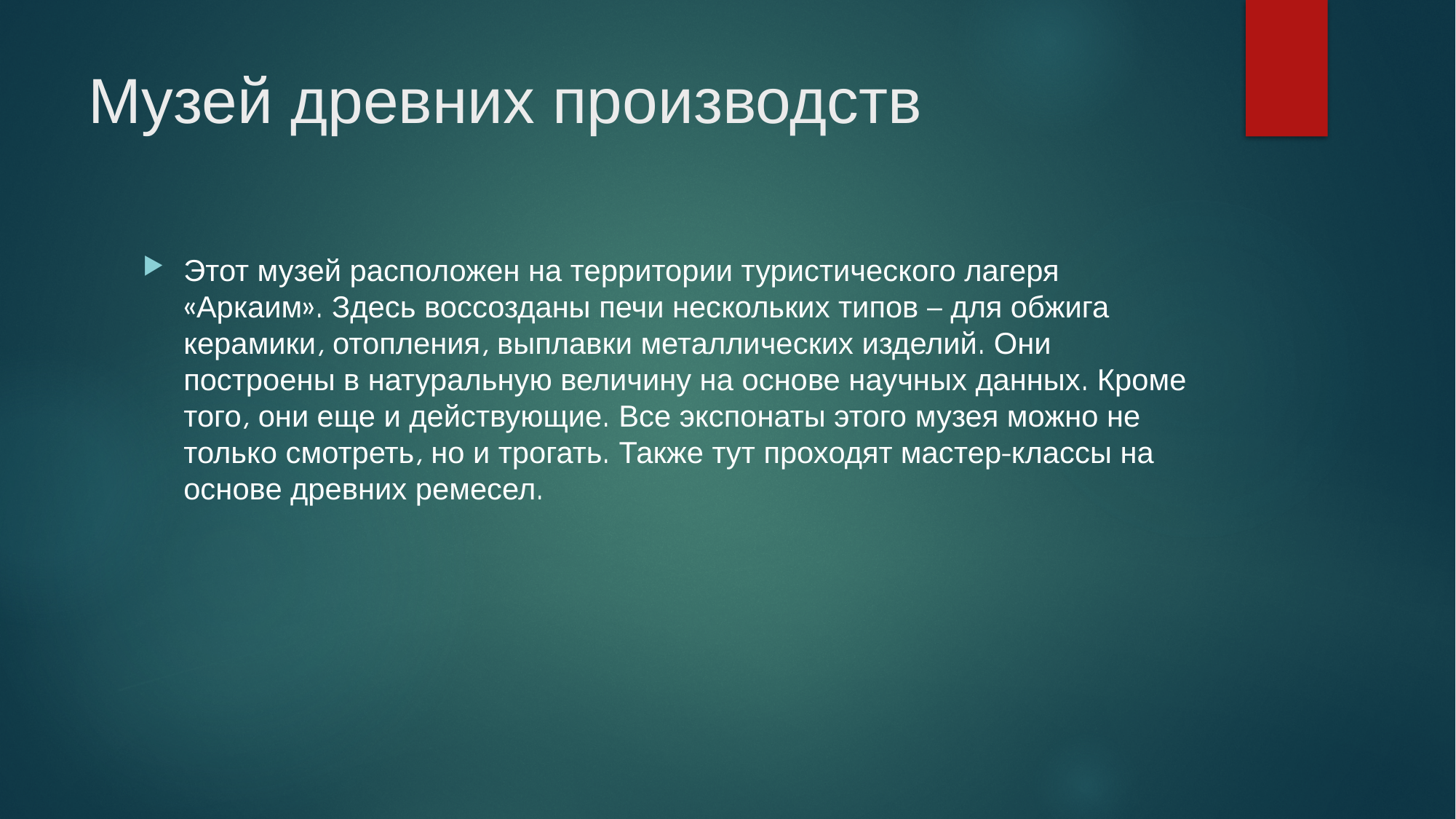

# Музей древних производств
Этот музей расположен на территории туристического лагеря «Аркаим». Здесь воссозданы печи нескольких типов – для обжига керамики, отопления, выплавки металлических изделий. Они построены в натуральную величину на основе научных данных. Кроме того, они еще и действующие. Все экспонаты этого музея можно не только смотреть, но и трогать. Также тут проходят мастер-классы на основе древних ремесел.